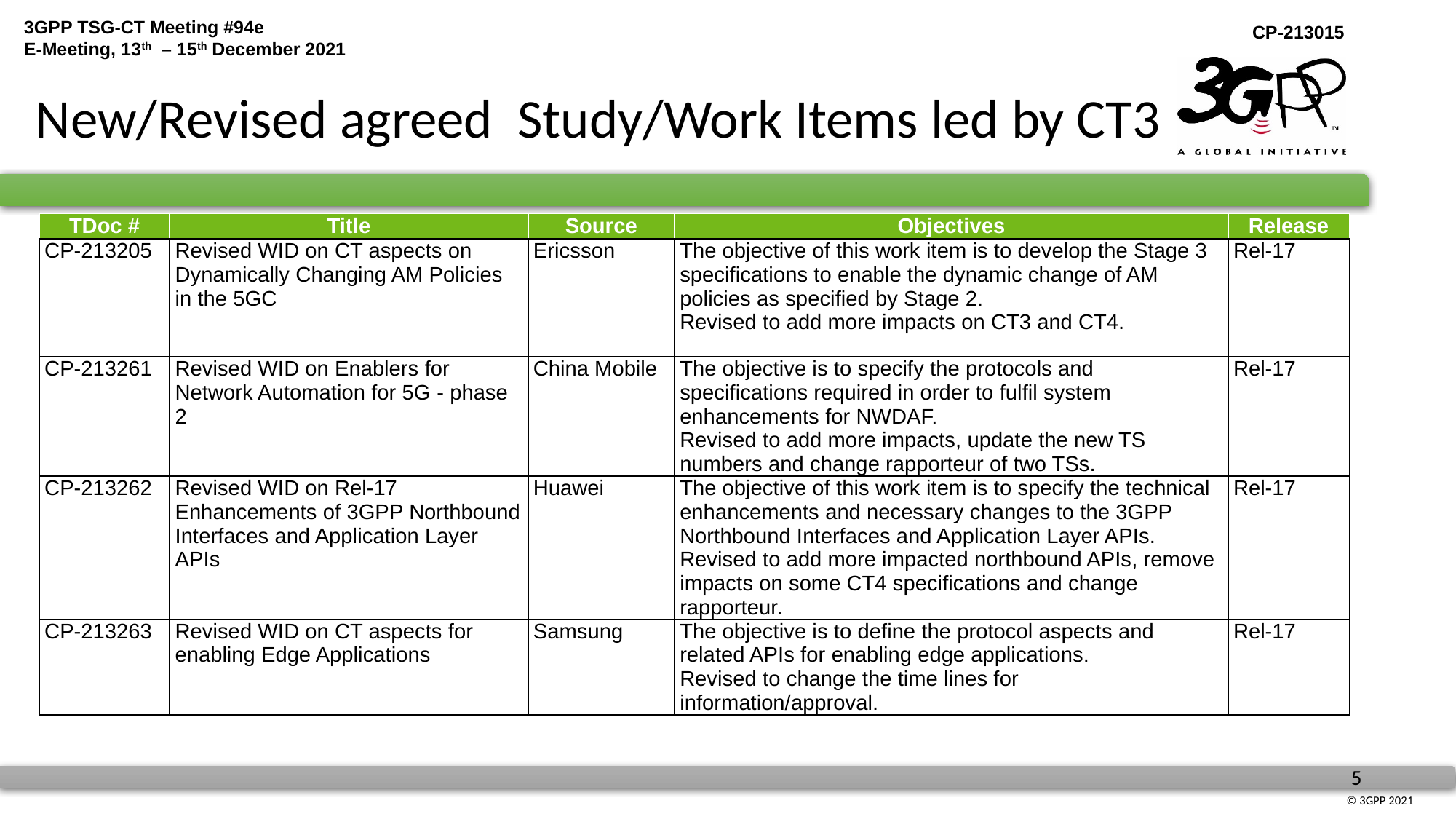

# New/Revised agreed  Study/Work Items led by CT3
| TDoc # | Title | Source | Objectives | Release |
| --- | --- | --- | --- | --- |
| CP-213205 | Revised WID on CT aspects on Dynamically Changing AM Policies in the 5GC | Ericsson | The objective of this work item is to develop the Stage 3 specifications to enable the dynamic change of AM policies as specified by Stage 2. Revised to add more impacts on CT3 and CT4. | Rel-17 |
| CP-213261 | Revised WID on Enablers for Network Automation for 5G - phase 2 | China Mobile | The objective is to specify the protocols and specifications required in order to fulfil system enhancements for NWDAF. Revised to add more impacts, update the new TS numbers and change rapporteur of two TSs. | Rel-17 |
| CP-213262 | Revised WID on Rel-17 Enhancements of 3GPP Northbound Interfaces and Application Layer APIs | Huawei | The objective of this work item is to specify the technical enhancements and necessary changes to the 3GPP Northbound Interfaces and Application Layer APIs. Revised to add more impacted northbound APIs, remove impacts on some CT4 specifications and change rapporteur. | Rel-17 |
| CP-213263 | Revised WID on CT aspects for enabling Edge Applications | Samsung | The objective is to define the protocol aspects and related APIs for enabling edge applications. Revised to change the time lines for information/approval. | Rel-17 |